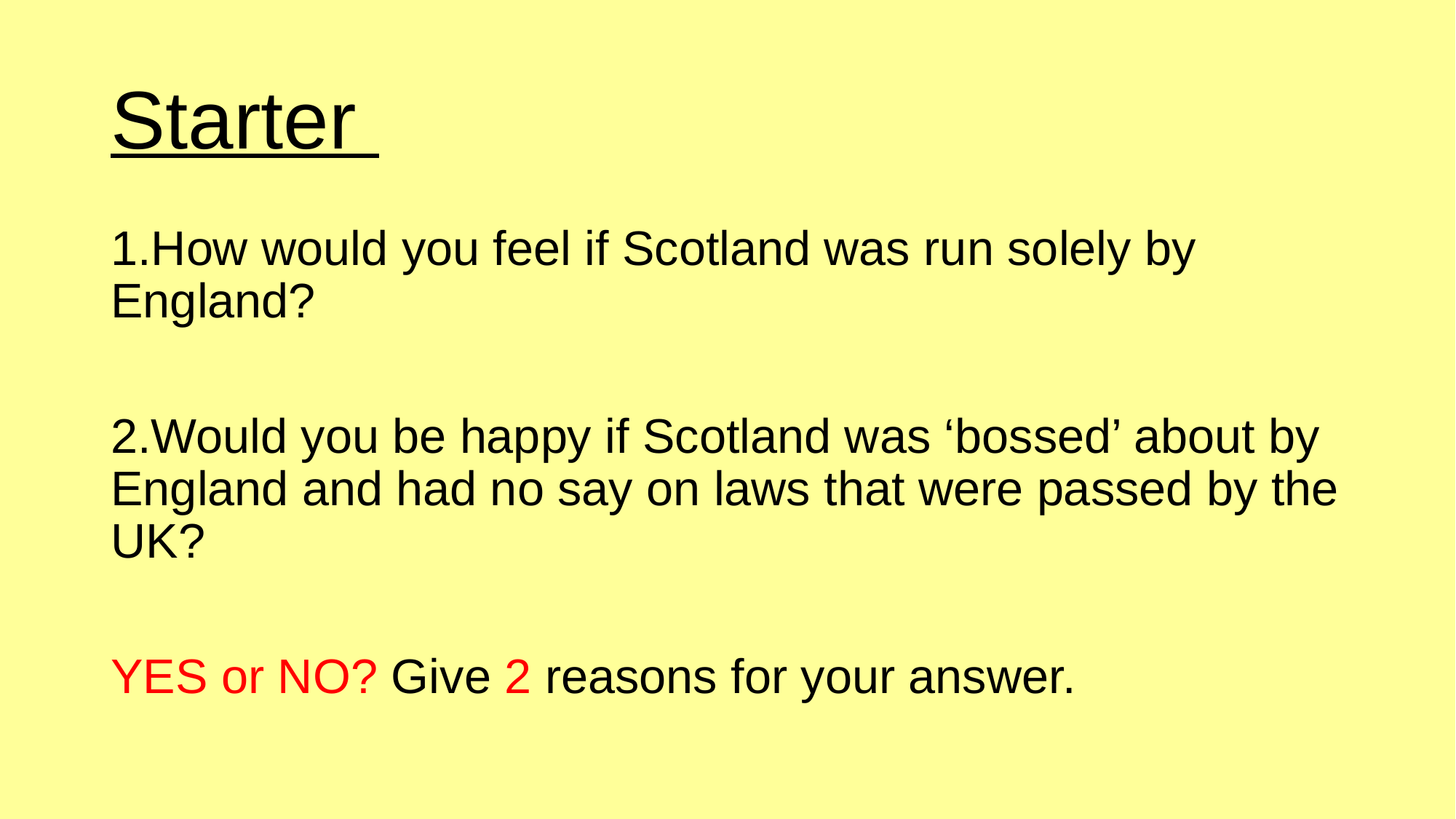

# Starter
1.How would you feel if Scotland was run solely by England?

2.Would you be happy if Scotland was ‘bossed’ about by England and had no say on laws that were passed by the UK?

YES or NO? Give 2 reasons for your answer.